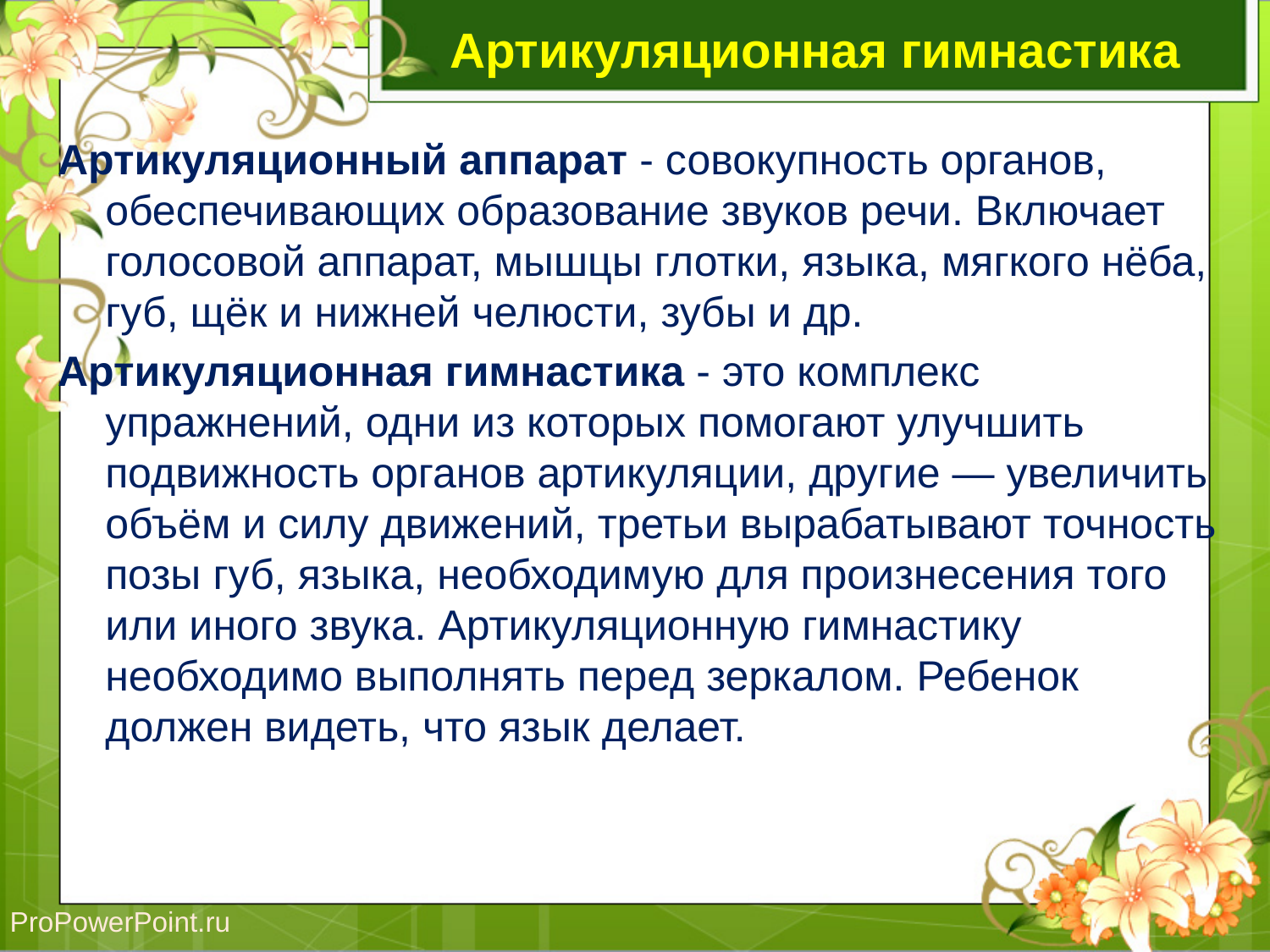

# Артикуляционная гимнастика
Артикуляционный аппарат - совокупность органов, обеспечивающих образование звуков речи. Включает голосовой аппарат, мышцы глотки, языка, мягкого нёба, губ, щёк и нижней челюсти, зубы и др.
Артикуляционная гимнастика - это комплекс упражнений, одни из которых помогают улучшить подвижность органов артикуляции, другие — увеличить объём и силу движений, третьи вырабатывают точность позы губ, языка, необходимую для произнесения того или иного звука. Артикуляционную гимнастику необходимо выполнять перед зеркалом. Ребенок должен видеть, что язык делает.